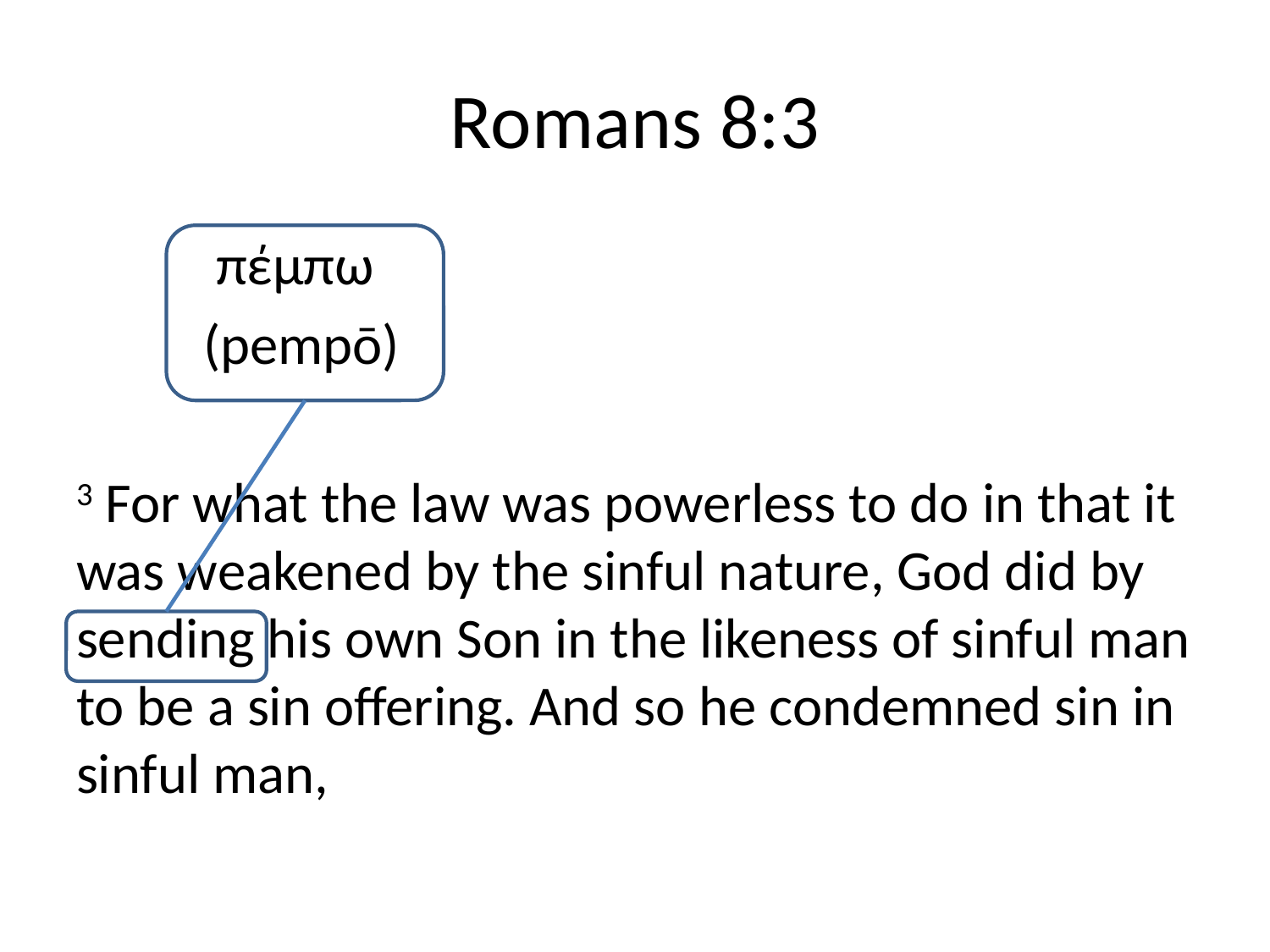

# Romans 8:3
	 πέμπω
	(pempō)

3 For what the law was powerless to do in that it was weakened by the sinful nature, God did by sending his own Son in the likeness of sinful man to be a sin offering. And so he condemned sin in sinful man,